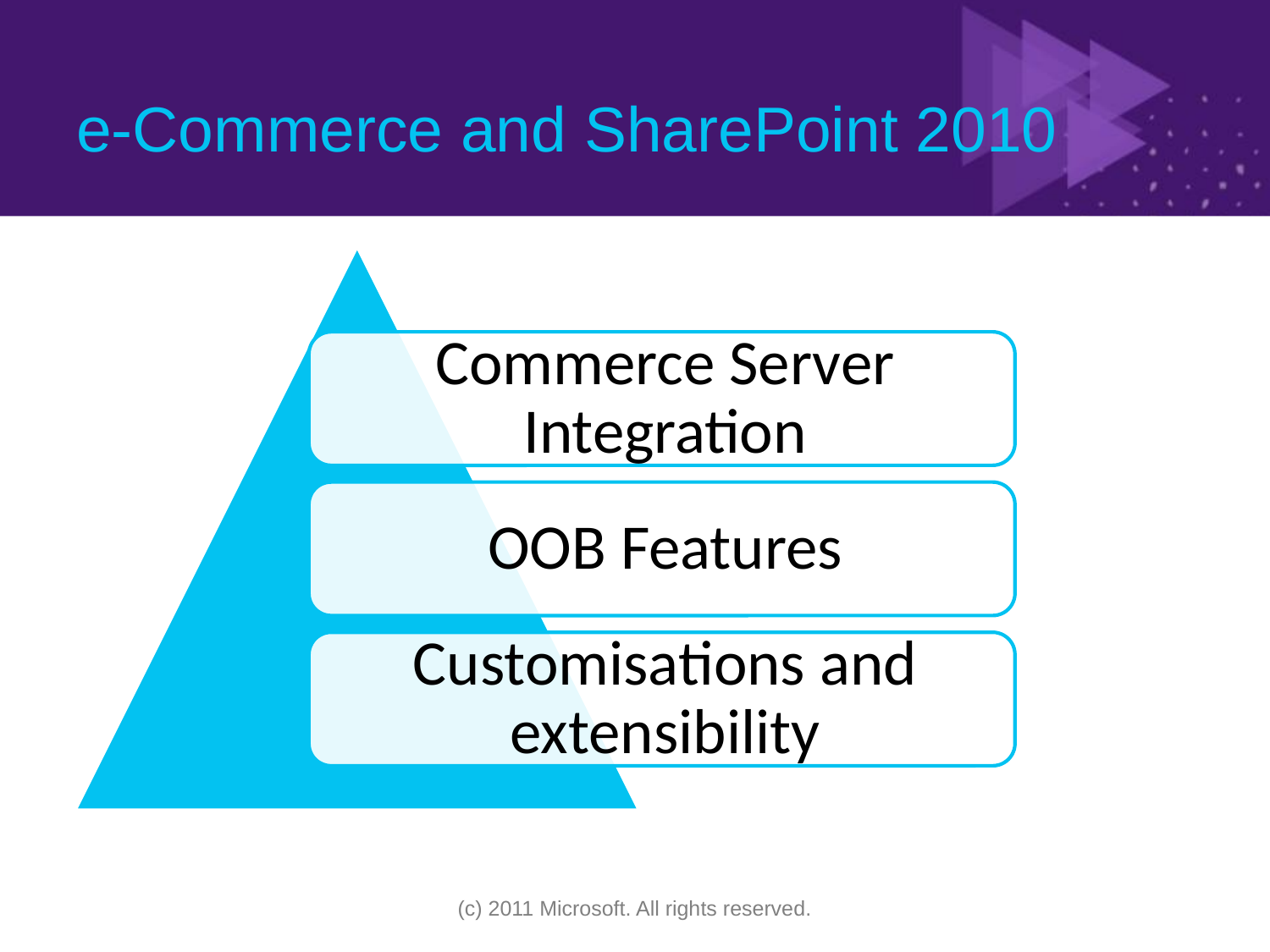

# e-Commerce and SharePoint 2010
Commerce Server Integration
OOB Features
Customisations and extensibility
(c) 2011 Microsoft. All rights reserved.